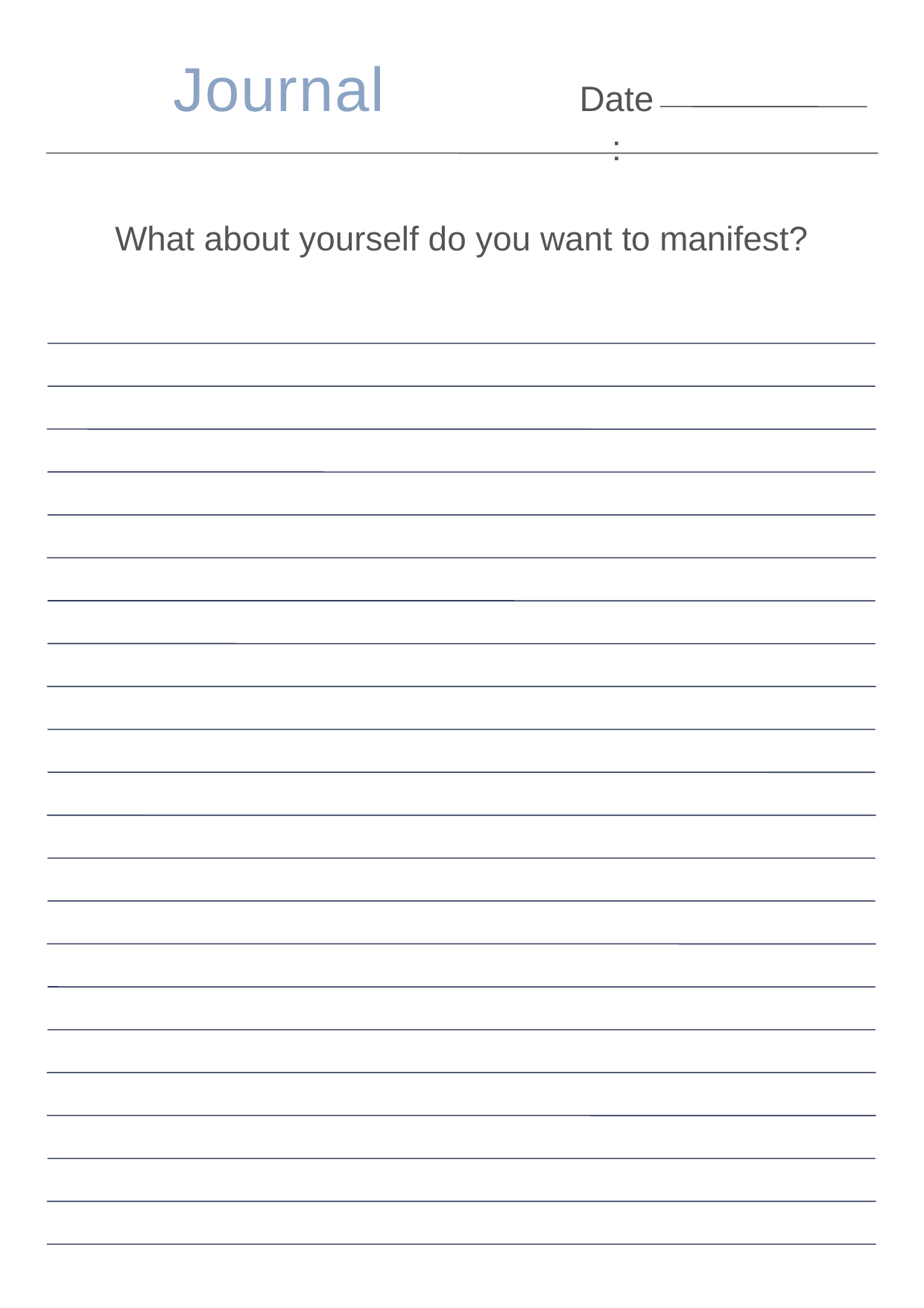

Journal
Date:

What about yourself do you want to manifest?